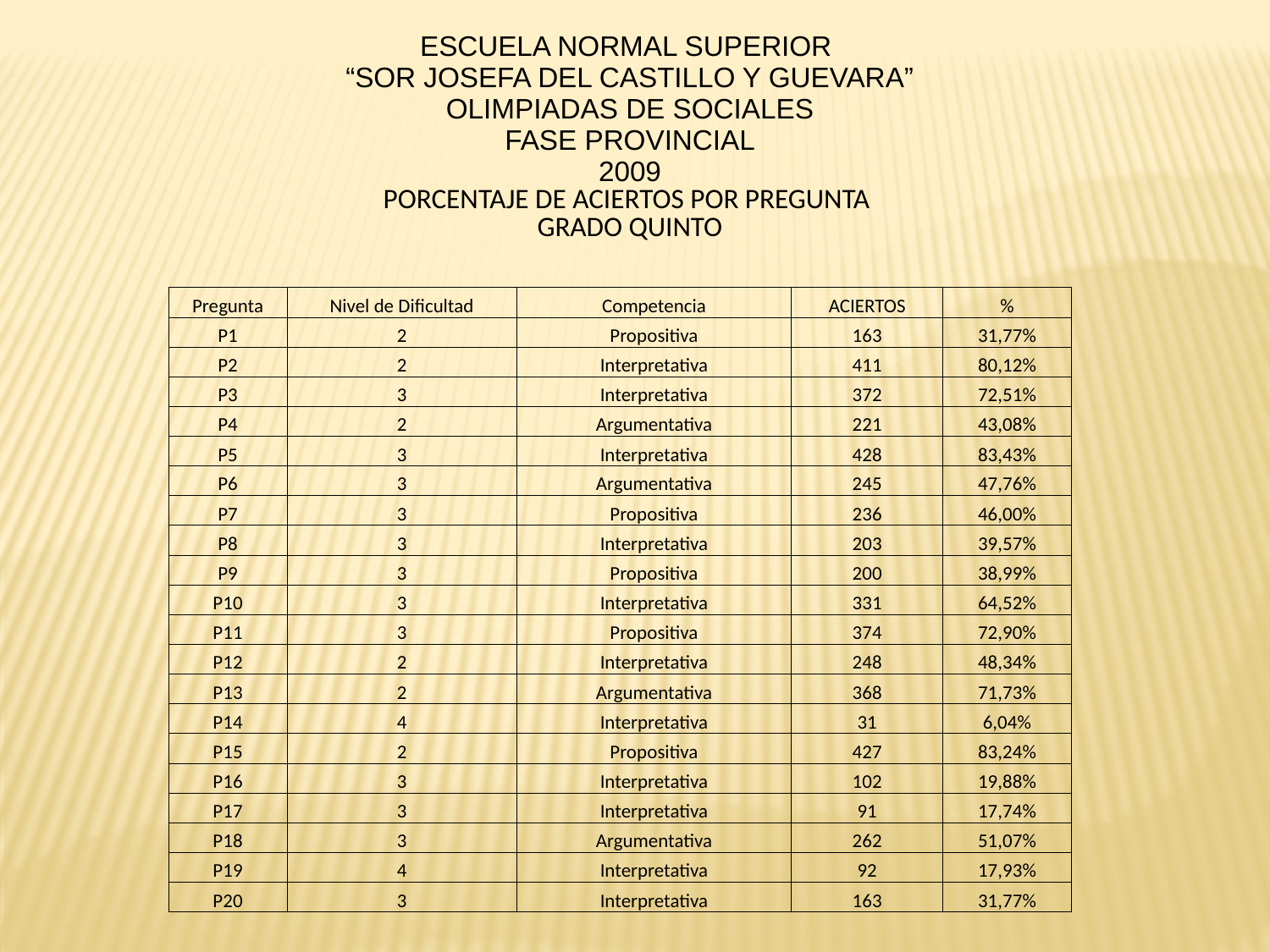

| ESCUELA NORMAL SUPERIOR “SOR JOSEFA DEL CASTILLO Y GUEVARA” OLIMPIADAS DE SOCIALES FASE PROVINCIAL 2009 PORCENTAJE DE ACIERTOS POR PREGUNTA GRADO QUINTO |
| --- |
| Pregunta | Nivel de Dificultad | Competencia | ACIERTOS | % |
| --- | --- | --- | --- | --- |
| P1 | 2 | Propositiva | 163 | 31,77% |
| P2 | 2 | Interpretativa | 411 | 80,12% |
| P3 | 3 | Interpretativa | 372 | 72,51% |
| P4 | 2 | Argumentativa | 221 | 43,08% |
| P5 | 3 | Interpretativa | 428 | 83,43% |
| P6 | 3 | Argumentativa | 245 | 47,76% |
| P7 | 3 | Propositiva | 236 | 46,00% |
| P8 | 3 | Interpretativa | 203 | 39,57% |
| P9 | 3 | Propositiva | 200 | 38,99% |
| P10 | 3 | Interpretativa | 331 | 64,52% |
| P11 | 3 | Propositiva | 374 | 72,90% |
| P12 | 2 | Interpretativa | 248 | 48,34% |
| P13 | 2 | Argumentativa | 368 | 71,73% |
| P14 | 4 | Interpretativa | 31 | 6,04% |
| P15 | 2 | Propositiva | 427 | 83,24% |
| P16 | 3 | Interpretativa | 102 | 19,88% |
| P17 | 3 | Interpretativa | 91 | 17,74% |
| P18 | 3 | Argumentativa | 262 | 51,07% |
| P19 | 4 | Interpretativa | 92 | 17,93% |
| P20 | 3 | Interpretativa | 163 | 31,77% |